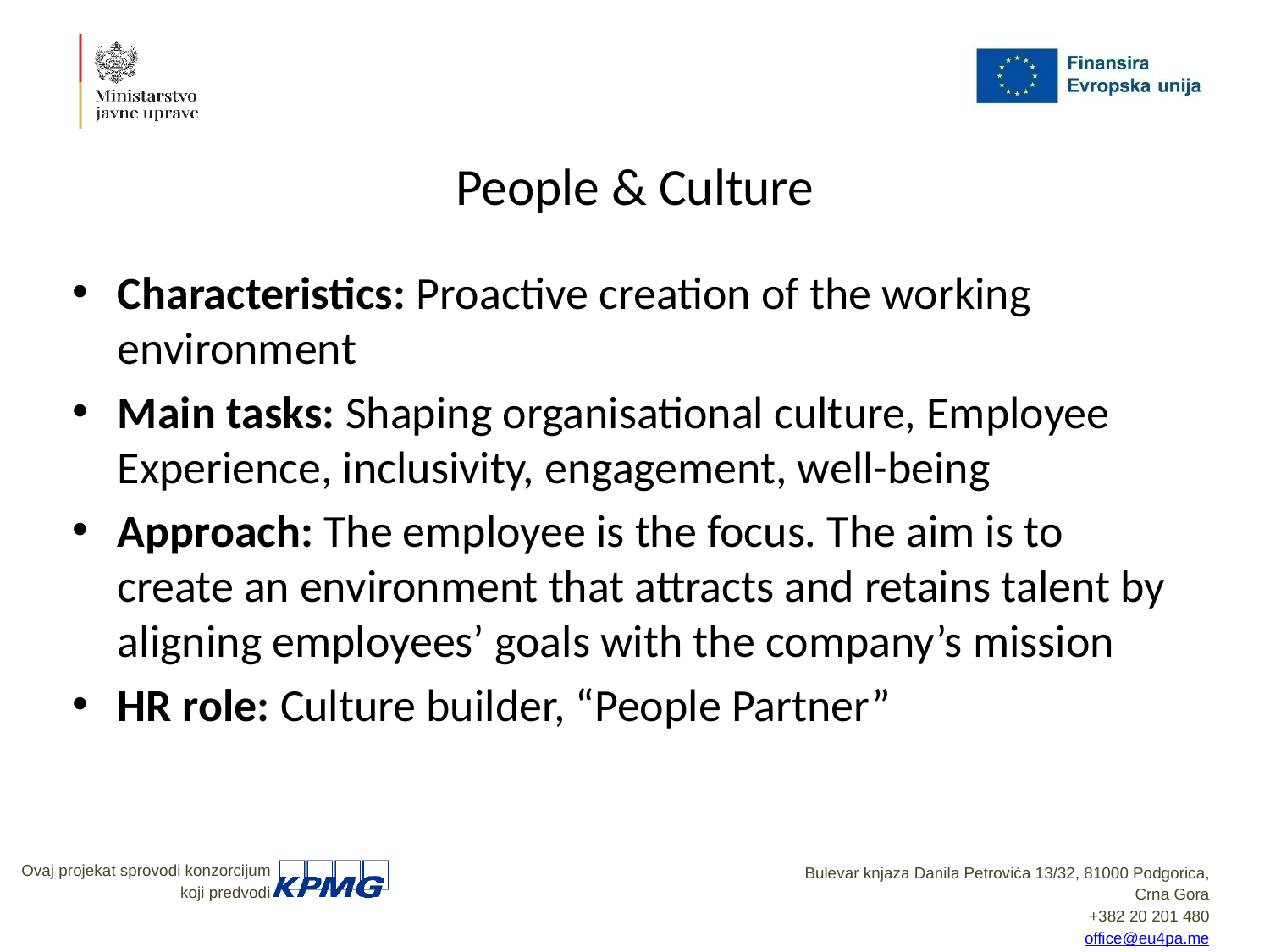

# People & Culture

Characteristics: Proactive creation of the working environment
Main tasks: Shaping organisational culture, Employee Experience, inclusivity, engagement, well-being
Approach: The employee is the focus. The aim is to create an environment that attracts and retains talent by aligning employees’ goals with the company’s mission
HR role: Culture builder, “People Partner”